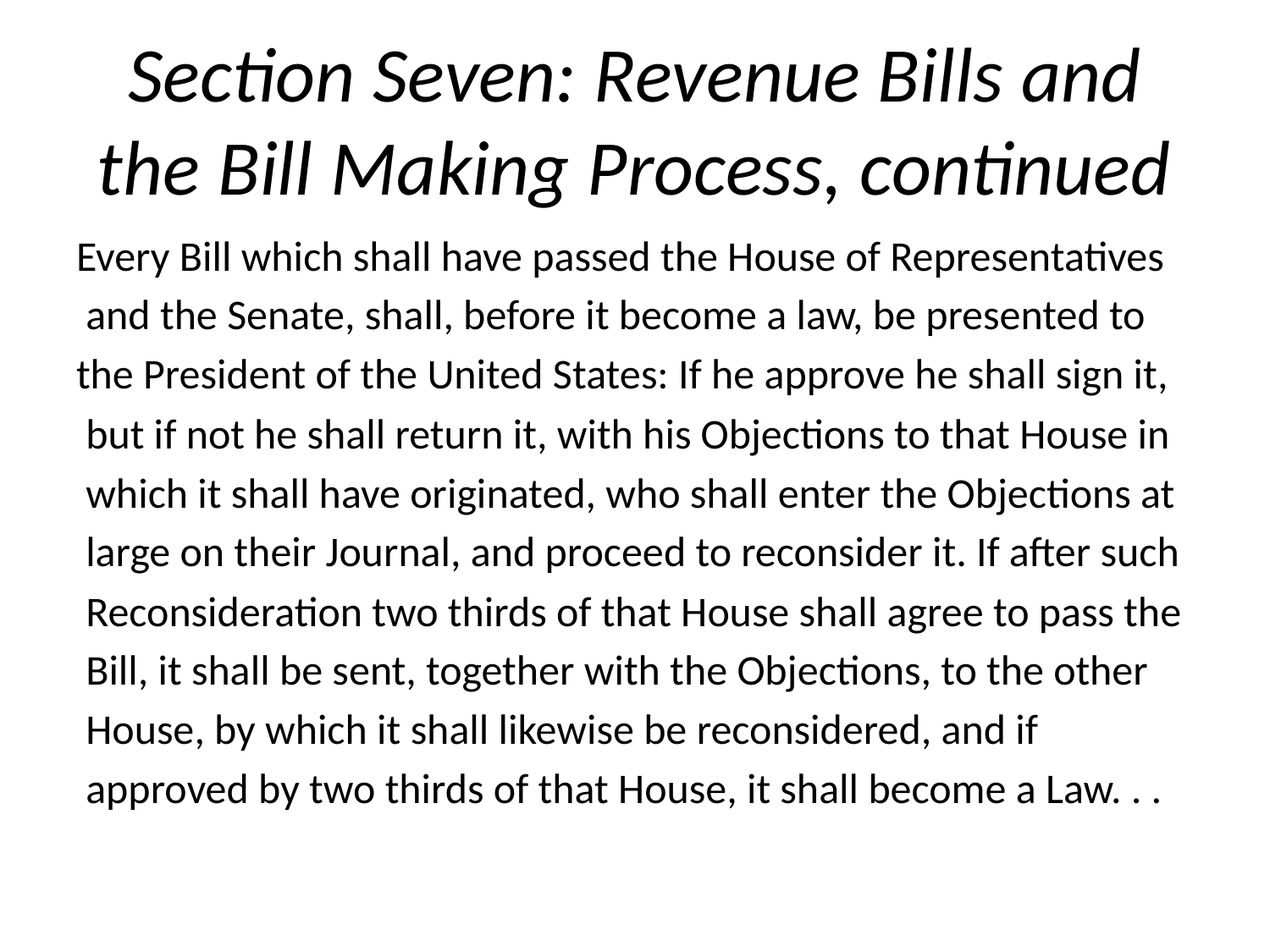

# Section Seven: Revenue Bills and the Bill Making Process, continued
Every Bill which shall have passed the House of Representatives
 and the Senate, shall, before it become a law, be presented to
the President of the United States: If he approve he shall sign it,
 but if not he shall return it, with his Objections to that House in
 which it shall have originated, who shall enter the Objections at
 large on their Journal, and proceed to reconsider it. If after such
 Reconsideration two thirds of that House shall agree to pass the
 Bill, it shall be sent, together with the Objections, to the other
 House, by which it shall likewise be reconsidered, and if
 approved by two thirds of that House, it shall become a Law. . .